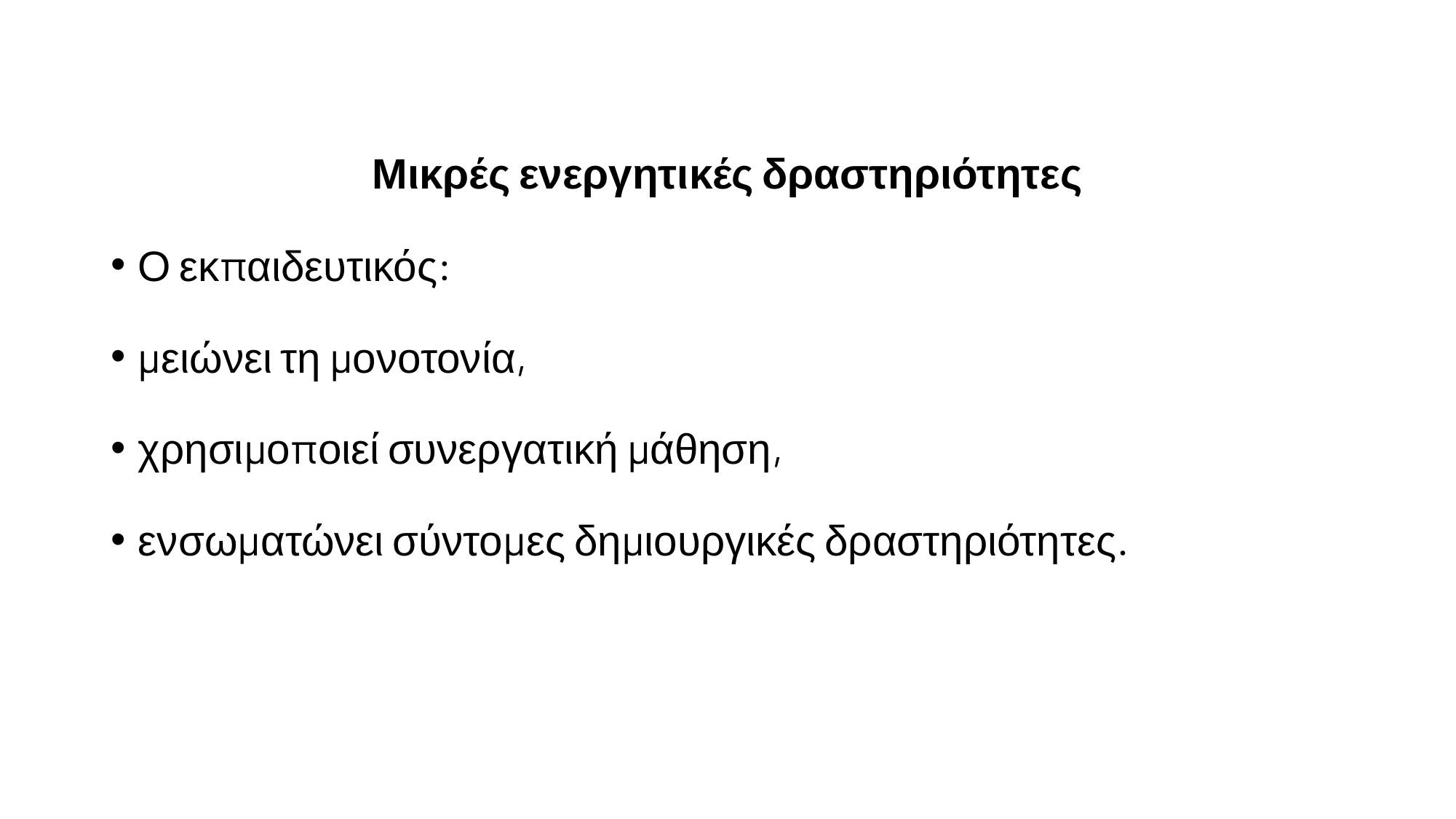

Μικρές ενεργητικές δραστηριότητες
Ο εκπαιδευτικός:
μειώνει τη μονοτονία,
χρησιμοποιεί συνεργατική μάθηση,
ενσωματώνει σύντομες δημιουργικές δραστηριότητες.